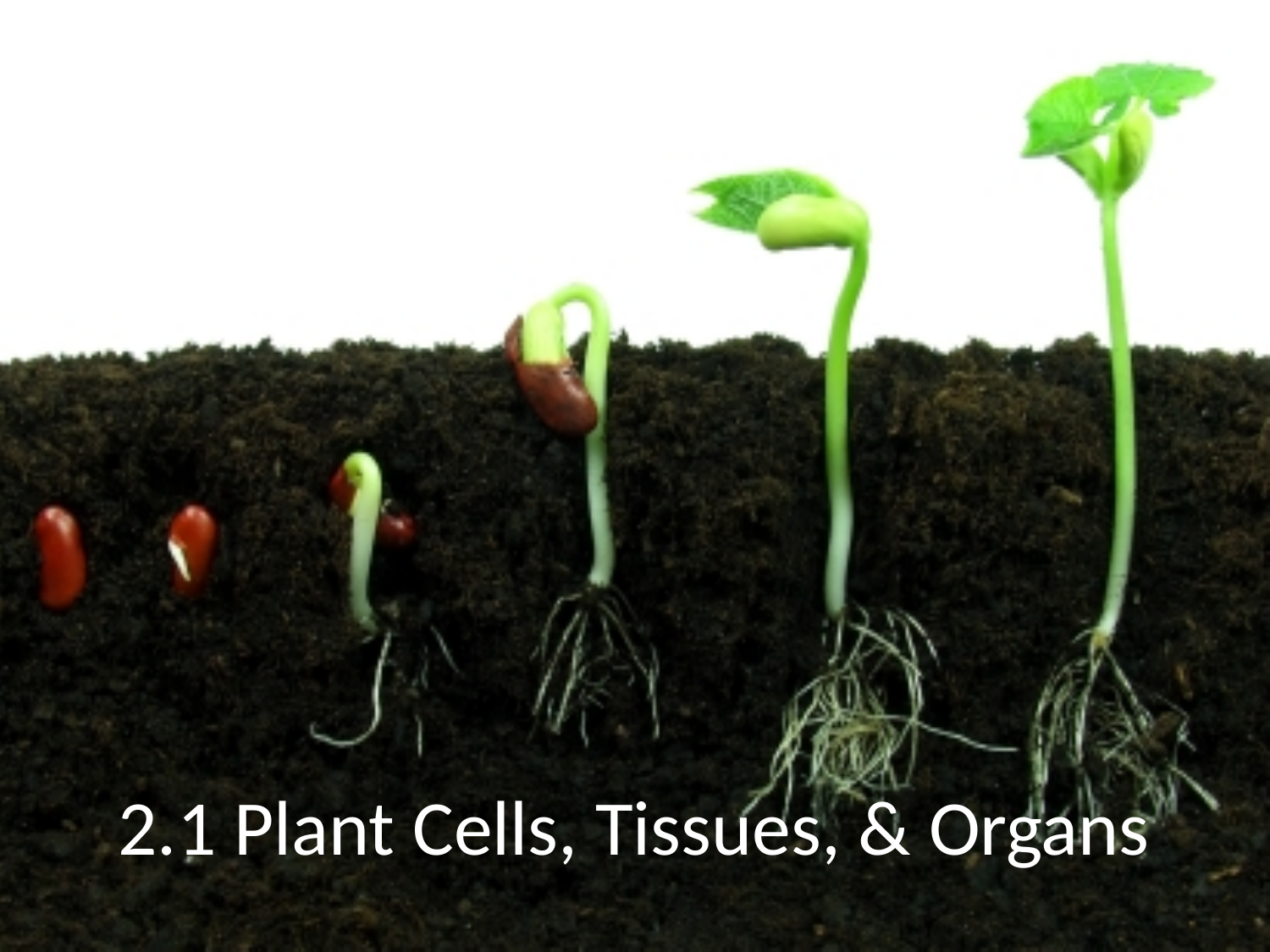

# 2.1 Plant Cells, Tissues, & Organs